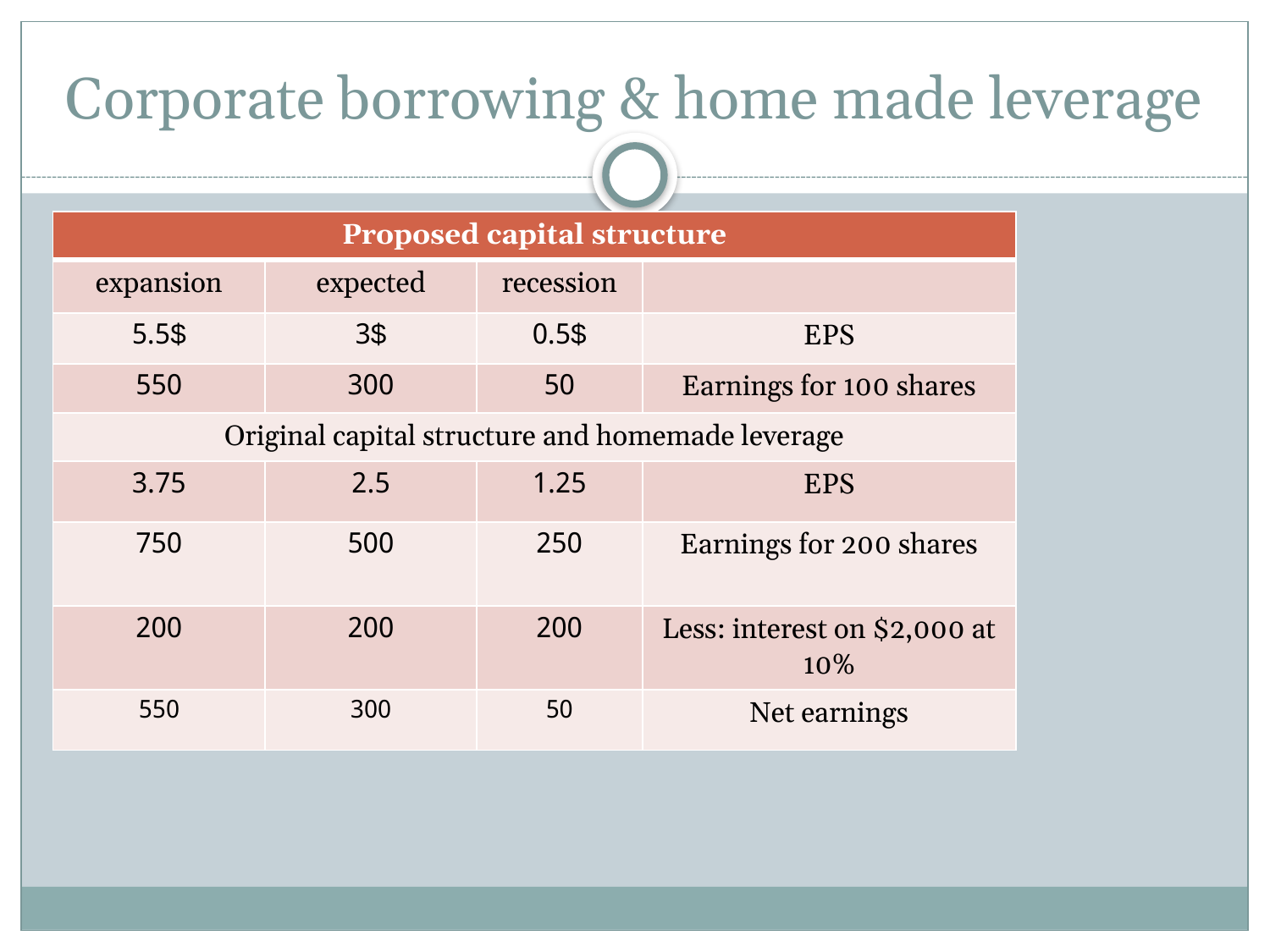

# Corporate borrowing & home made leverage
| Proposed capital structure |  |  |  |
| --- | --- | --- | --- |
| expansion | expected | recession |  |
| 5.5$ | 3$ | 0.5$ | EPS |
| 550 | 300 | 50 | Earnings for 100 shares |
| Original capital structure and homemade leverage |  |  |  |
| 3.75 | 2.5 | 1.25 | EPS |
| 750 | 500 | 250 | Earnings for 200 shares |
| 200 | 200 | 200 | Less: interest on $2,000 at 10% |
| 550 | 300 | 50 | Net earnings |